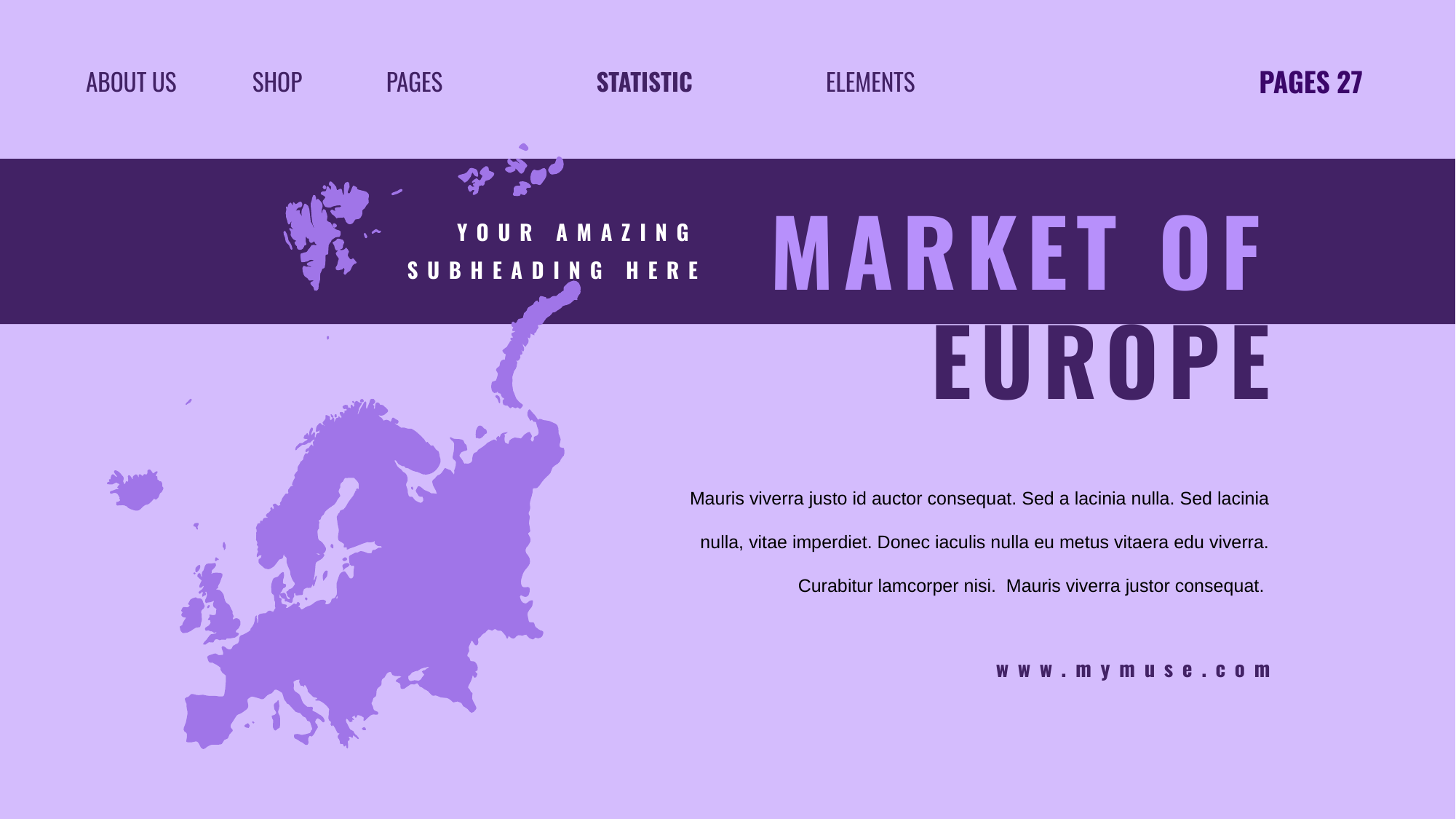

PAGES 27
ABOUT US
SHOP
PAGES
STATISTIC
ELEMENTS

MARKET OF EUROPE
YOUR AMAZING SUBHEADING HERE
Mauris viverra justo id auctor consequat. Sed a lacinia nulla. Sed lacinia nulla, vitae imperdiet. Donec iaculis nulla eu metus vitaera edu viverra. Curabitur lamcorper nisi.  Mauris viverra justor consequat.
www.mymuse.com